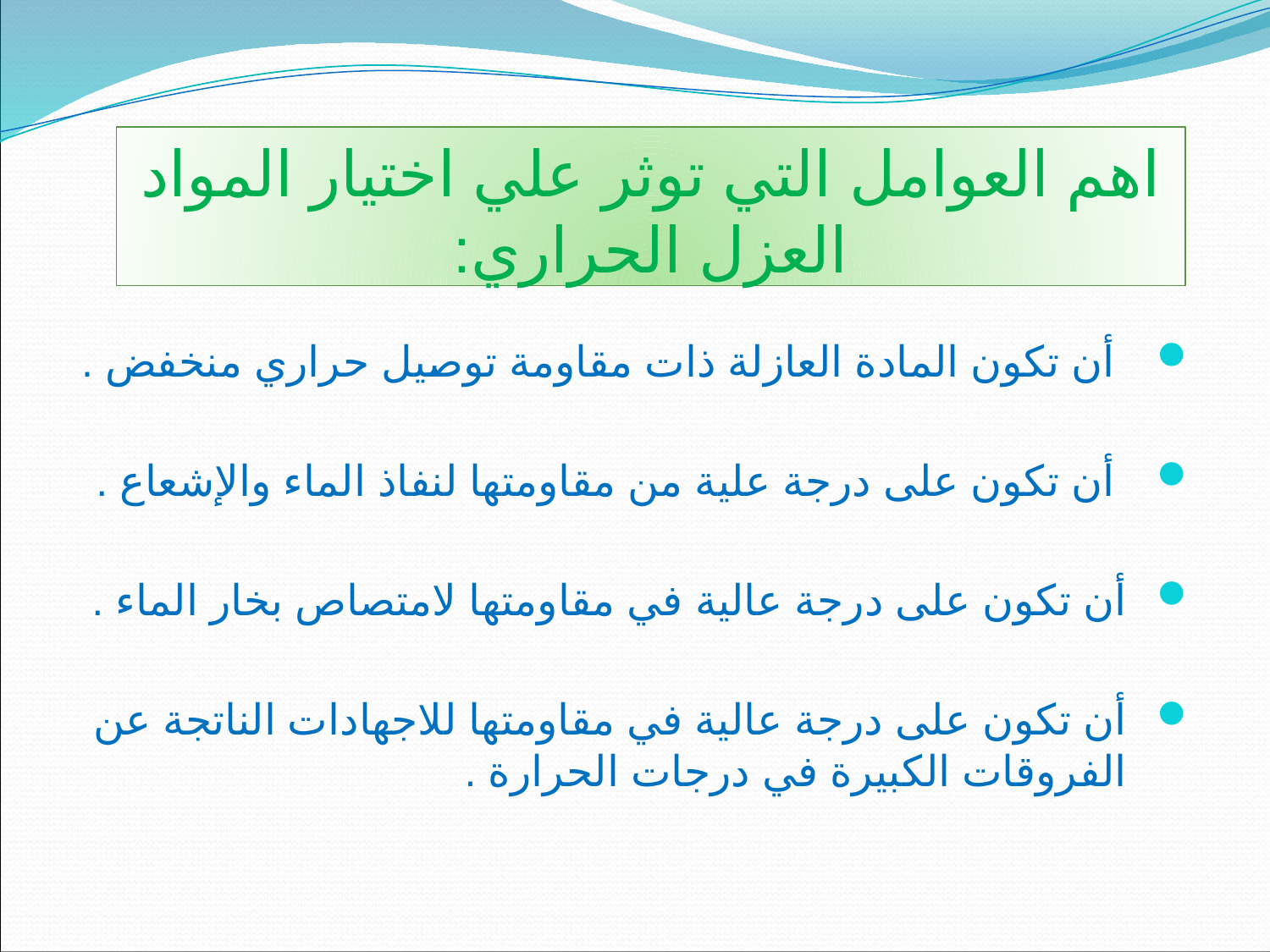

# اهم العوامل التي توثر علي اختيار المواد العزل الحراري:

 أن تكون المادة العازلة ذات مقاومة توصيل حراري منخفض .

 أن تكون على درجة علية من مقاومتها لنفاذ الماء والإشعاع .

أن تكون على درجة عالية في مقاومتها لامتصاص بخار الماء .

أن تكون على درجة عالية في مقاومتها للاجهادات الناتجة عن الفروقات الكبيرة في درجات الحرارة .